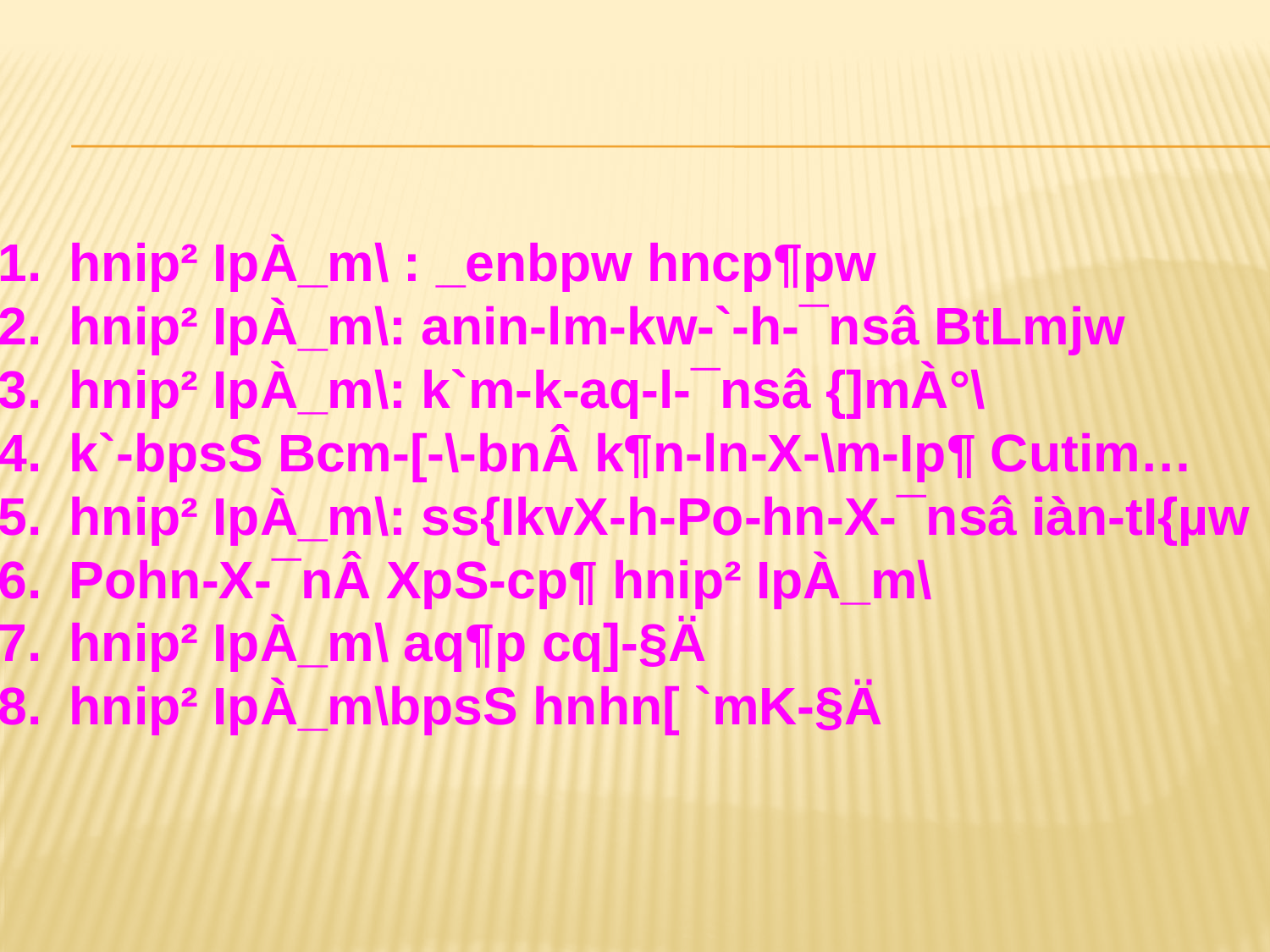

hnip² IpÀ_m\ : _enbpw hncp¶pw
hnip² IpÀ_m\: anin-lm-kw-`-h-¯nsâ BtLmjw
hnip² IpÀ_m\: k`m-k-aq-l-¯nsâ {]mÀ°\
k`-bpsS Bcm-[-\-bnÂ k¶n-ln-X-\m-Ip¶ Cutim…
hnip² IpÀ_m\: ss{IkvX-h-Po-hn-X-¯nsâ iàn-tI{µw
Pohn-X-¯nÂ XpS-cp¶ hnip² IpÀ_m\
hnip² IpÀ_m\ aq¶p cq]-§Ä
hnip² IpÀ_m\bpsS hnhn[ `mK-§Ä